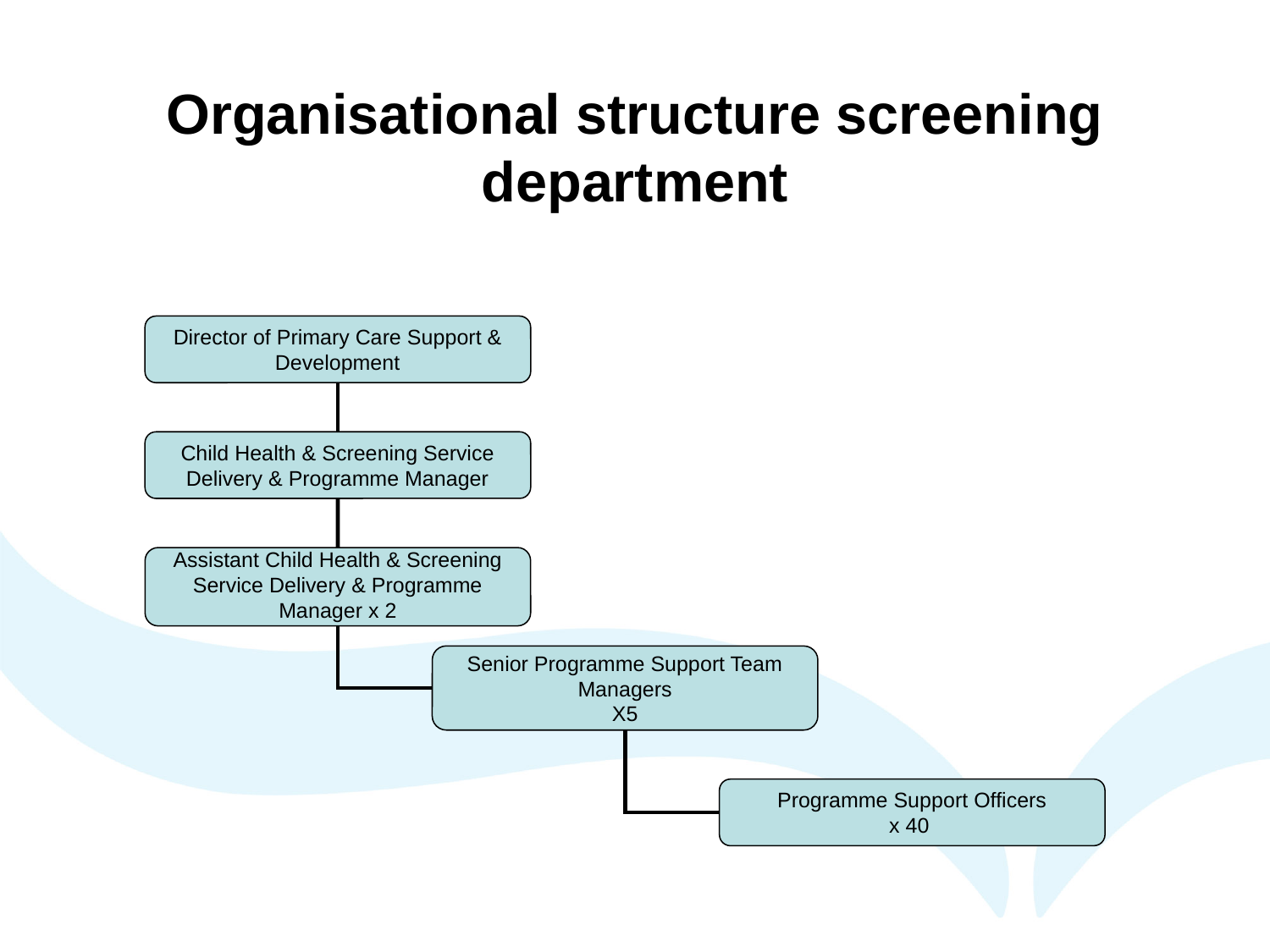

# Organisational structure screening department
Director of Primary Care Support & Development
Child Health & Screening Service Delivery & Programme Manager

Assistant Child Health & Screening Service Delivery & Programme Manager x 2

Senior Programme Support Team Managers
X5
Programme Support Officers
x 40